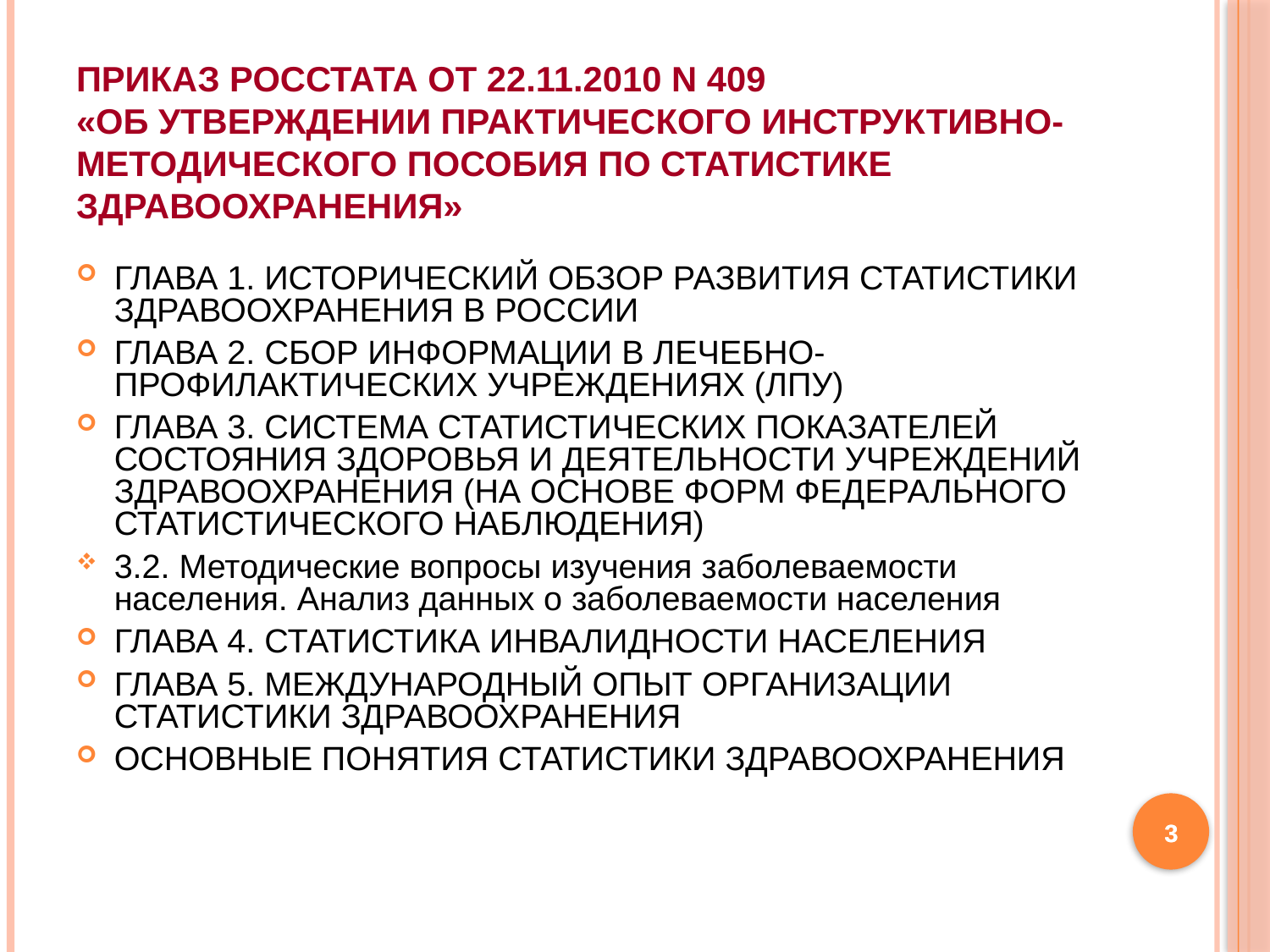

# ПРИКАЗ РОССТАТА ОТ 22.11.2010 N 409 «ОБ УТВЕРЖДЕНИИ ПРАКТИЧЕСКОГО ИНСТРУКТИВНО-МЕТОДИЧЕСКОГО ПОСОБИЯ ПО СТАТИСТИКЕ ЗДРАВООХРАНЕНИЯ»
ГЛАВА 1. ИСТОРИЧЕСКИЙ ОБЗОР РАЗВИТИЯ СТАТИСТИКИ ЗДРАВООХРАНЕНИЯ В РОССИИ
ГЛАВА 2. СБОР ИНФОРМАЦИИ В ЛЕЧЕБНО-ПРОФИЛАКТИЧЕСКИХ УЧРЕЖДЕНИЯХ (ЛПУ)
ГЛАВА 3. СИСТЕМА СТАТИСТИЧЕСКИХ ПОКАЗАТЕЛЕЙ СОСТОЯНИЯ ЗДОРОВЬЯ И ДЕЯТЕЛЬНОСТИ УЧРЕЖДЕНИЙ ЗДРАВООХРАНЕНИЯ (НА ОСНОВЕ ФОРМ ФЕДЕРАЛЬНОГО СТАТИСТИЧЕСКОГО НАБЛЮДЕНИЯ)
3.2. Методические вопросы изучения заболеваемости населения. Анализ данных о заболеваемости населения
ГЛАВА 4. СТАТИСТИКА ИНВАЛИДНОСТИ НАСЕЛЕНИЯ
ГЛАВА 5. МЕЖДУНАРОДНЫЙ ОПЫТ ОРГАНИЗАЦИИ СТАТИСТИКИ ЗДРАВООХРАНЕНИЯ
ОСНОВНЫЕ ПОНЯТИЯ СТАТИСТИКИ ЗДРАВООХРАНЕНИЯ
3
3